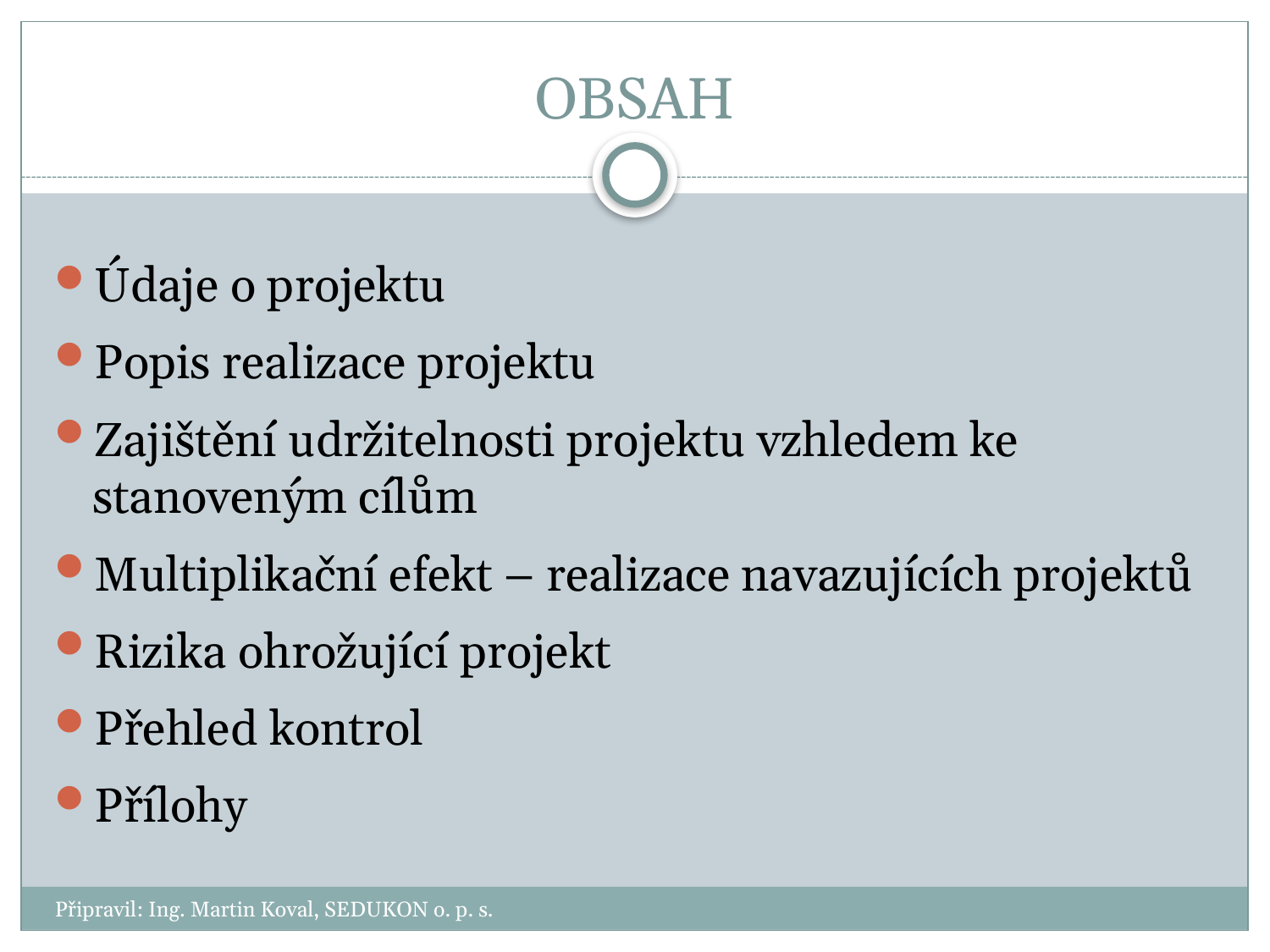

# OBSAH
Údaje o projektu
Popis realizace projektu
Zajištění udržitelnosti projektu vzhledem ke stanoveným cílům
Multiplikační efekt – realizace navazujících projektů
Rizika ohrožující projekt
Přehled kontrol
Přílohy

Připravil: Ing. Martin Koval, SEDUKON o. p. s.